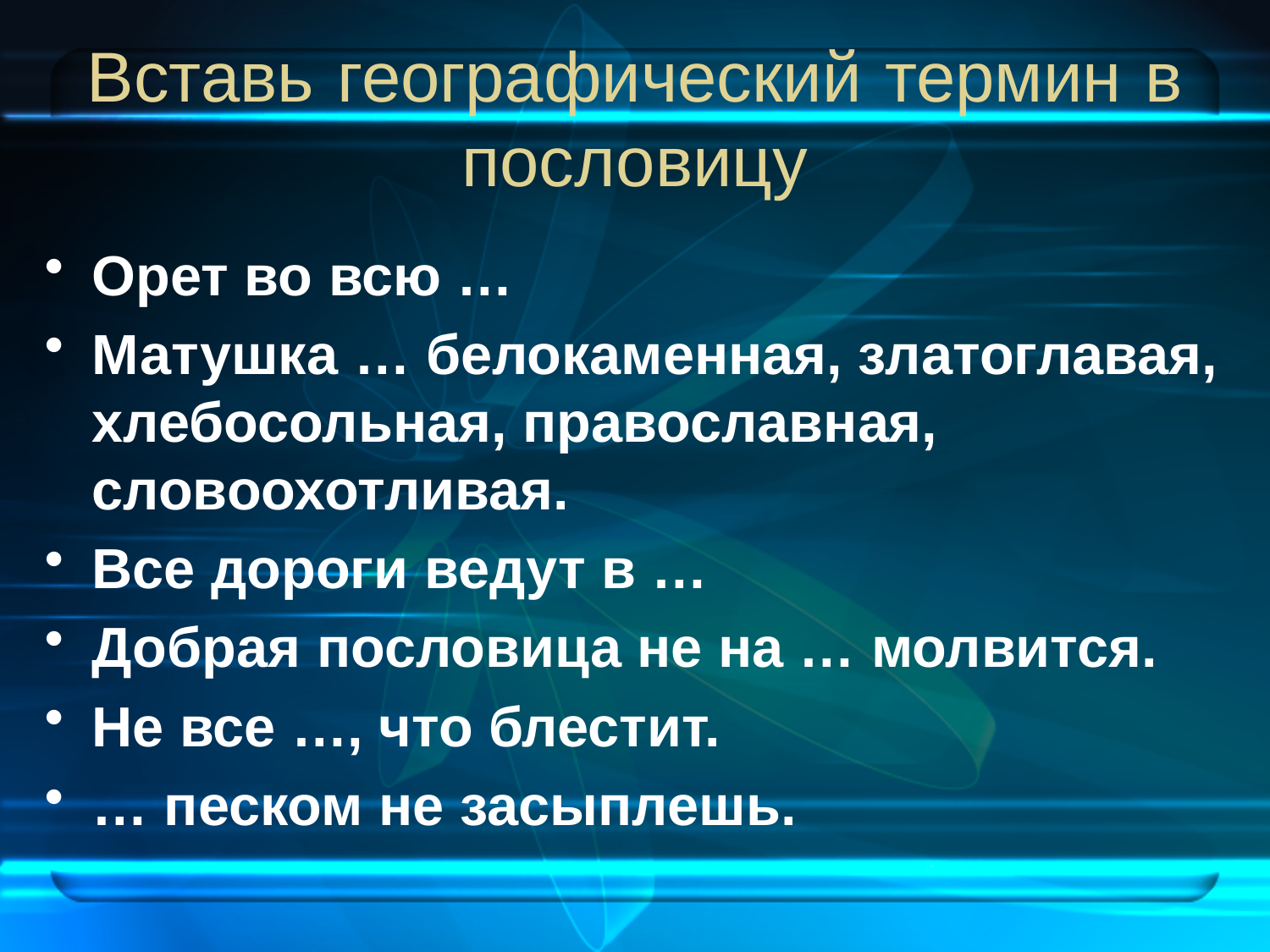

# Вставь географический термин в пословицу
Орет во всю …
Матушка … белокаменная, златоглавая, хлебосольная, православная, словоохотливая.
Все дороги ведут в …
Добрая пословица не на … молвится.
Не все …, что блестит.
… песком не засыплешь.